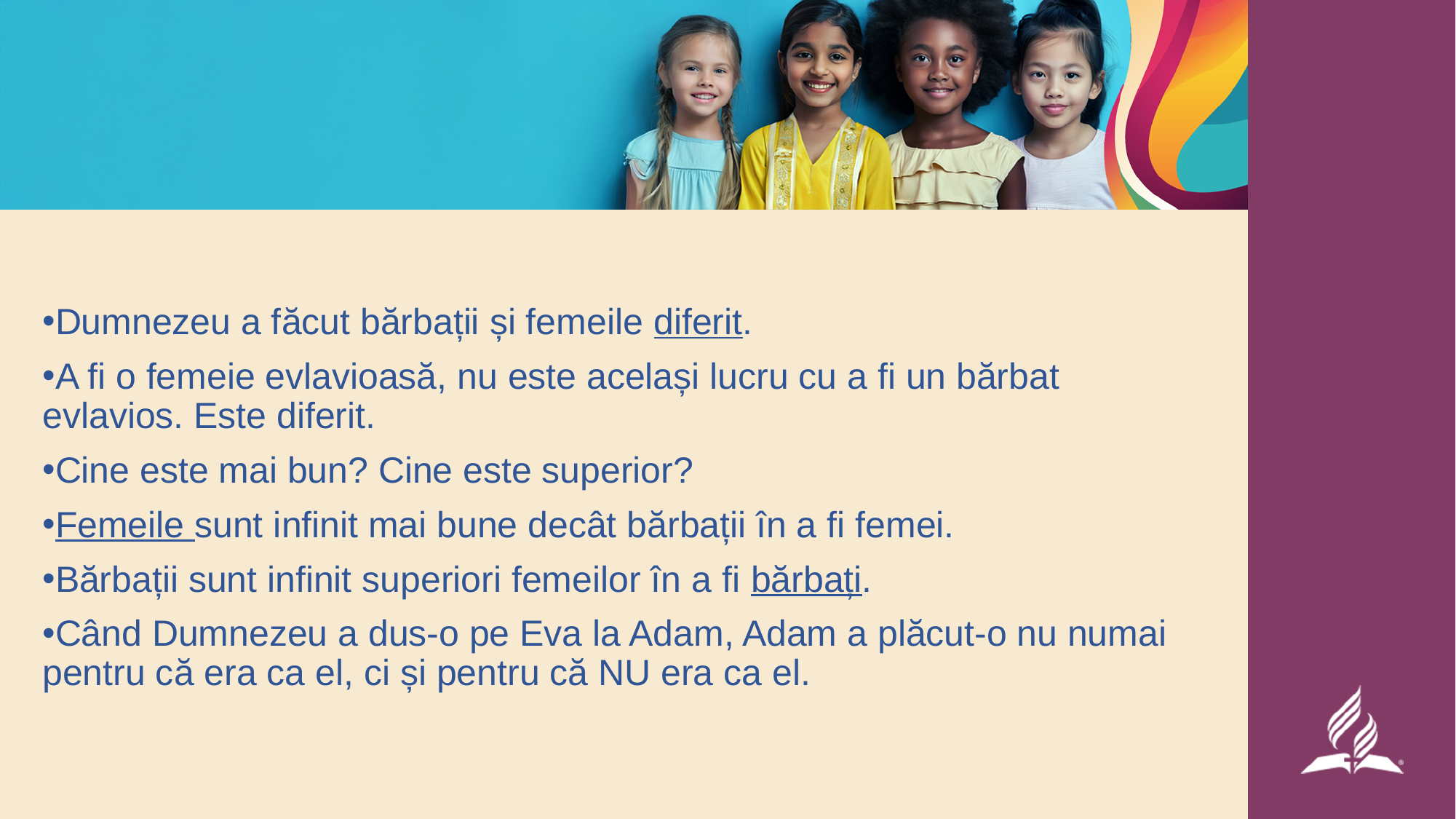

Dumnezeu a făcut bărbații și femeile diferit.
A fi o femeie evlavioasă, nu este același lucru cu a fi un bărbat evlavios. Este diferit.
Cine este mai bun? Cine este superior?
Femeile sunt infinit mai bune decât bărbații în a fi femei.
Bărbații sunt infinit superiori femeilor în a fi bărbați.
Când Dumnezeu a dus-o pe Eva la Adam, Adam a plăcut-o nu numai pentru că era ca el, ci și pentru că NU era ca el.